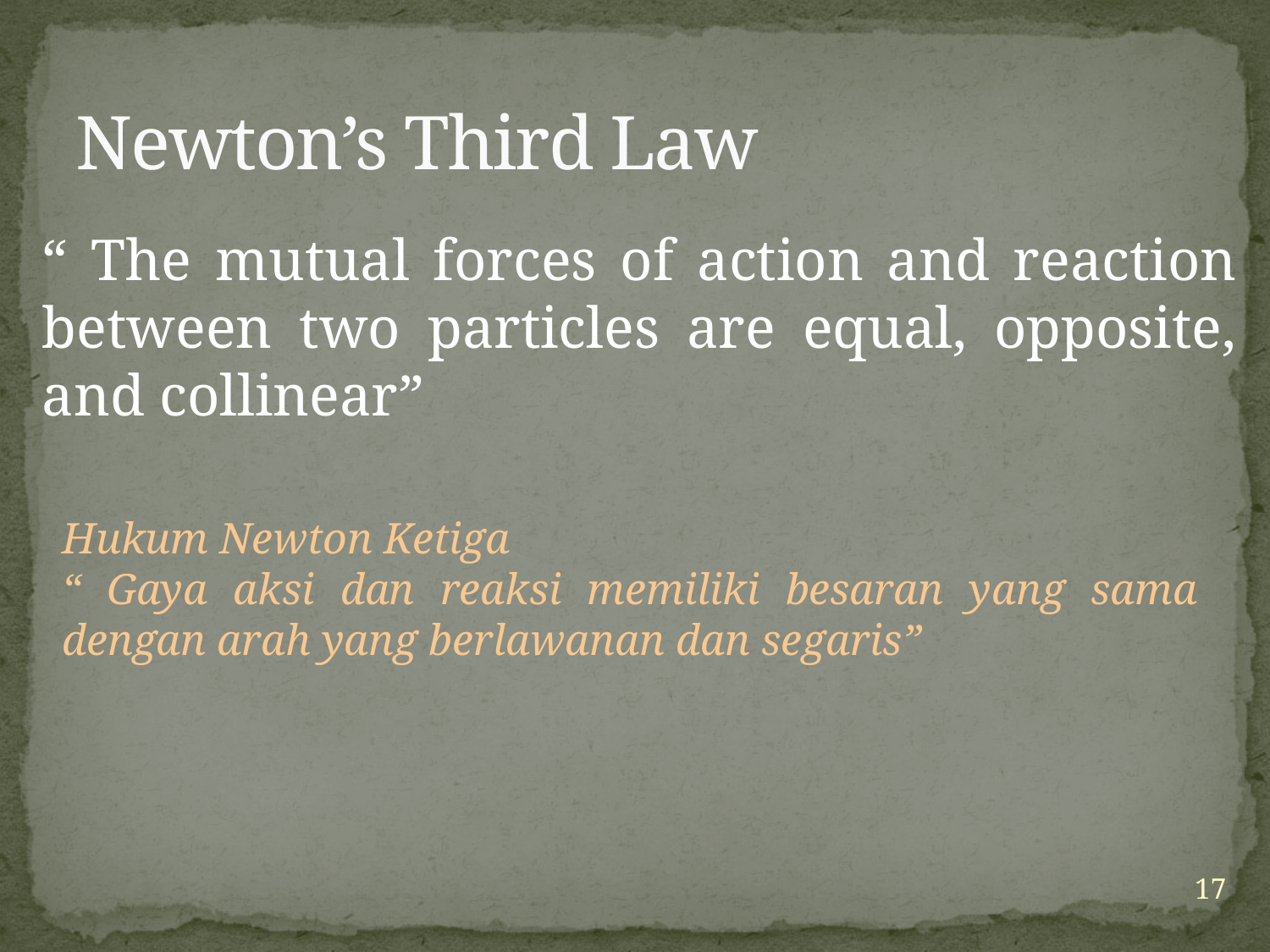

# Newton’s Third Law
“ The mutual forces of action and reaction between two particles are equal, opposite, and collinear”
Hukum Newton Ketiga
“ Gaya aksi dan reaksi memiliki besaran yang sama dengan arah yang berlawanan dan segaris”
17